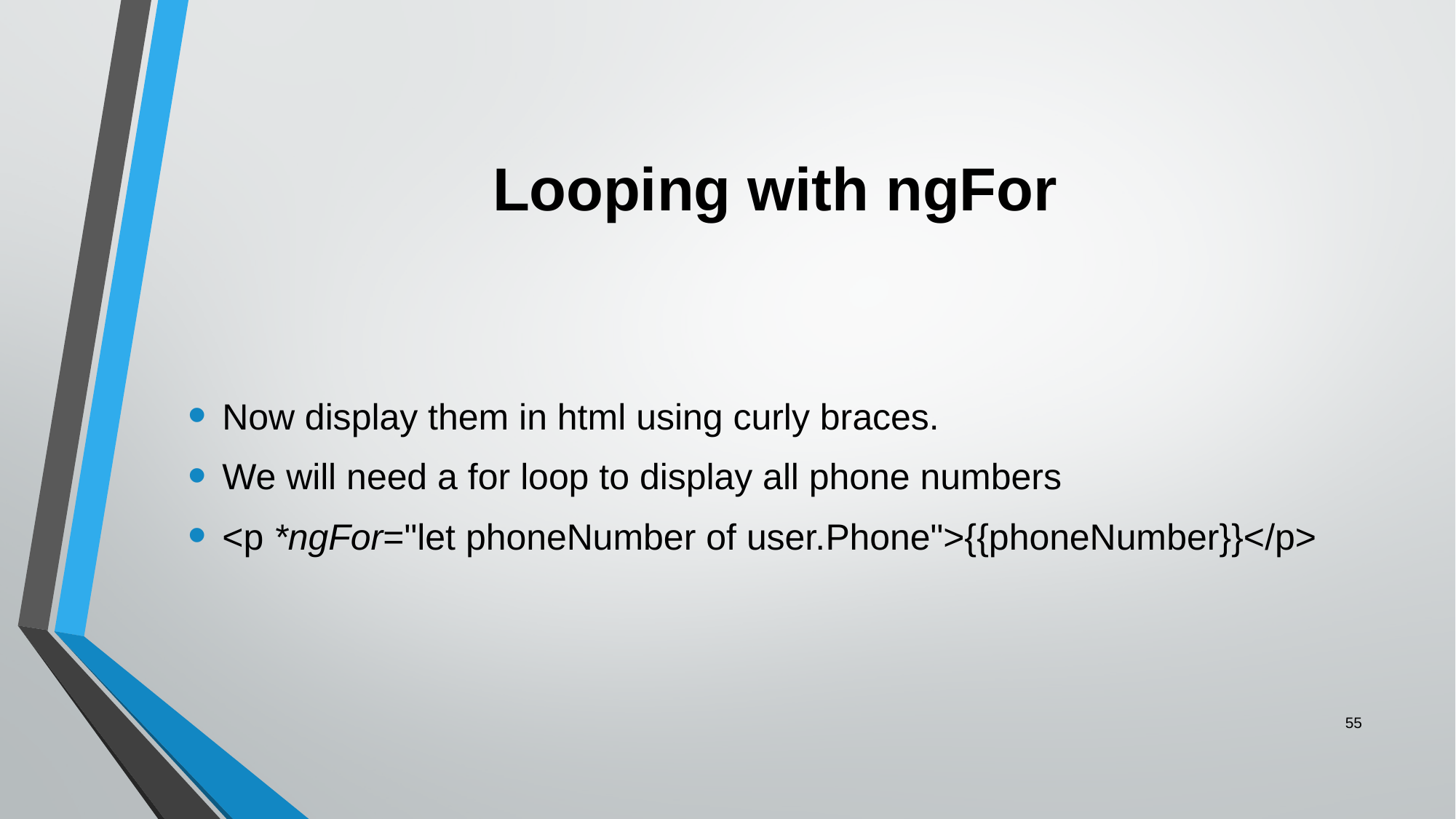

# Looping with ngFor
Now display them in html using curly braces.
We will need a for loop to display all phone numbers
<p *ngFor="let phoneNumber of user.Phone">{{phoneNumber}}</p>

55